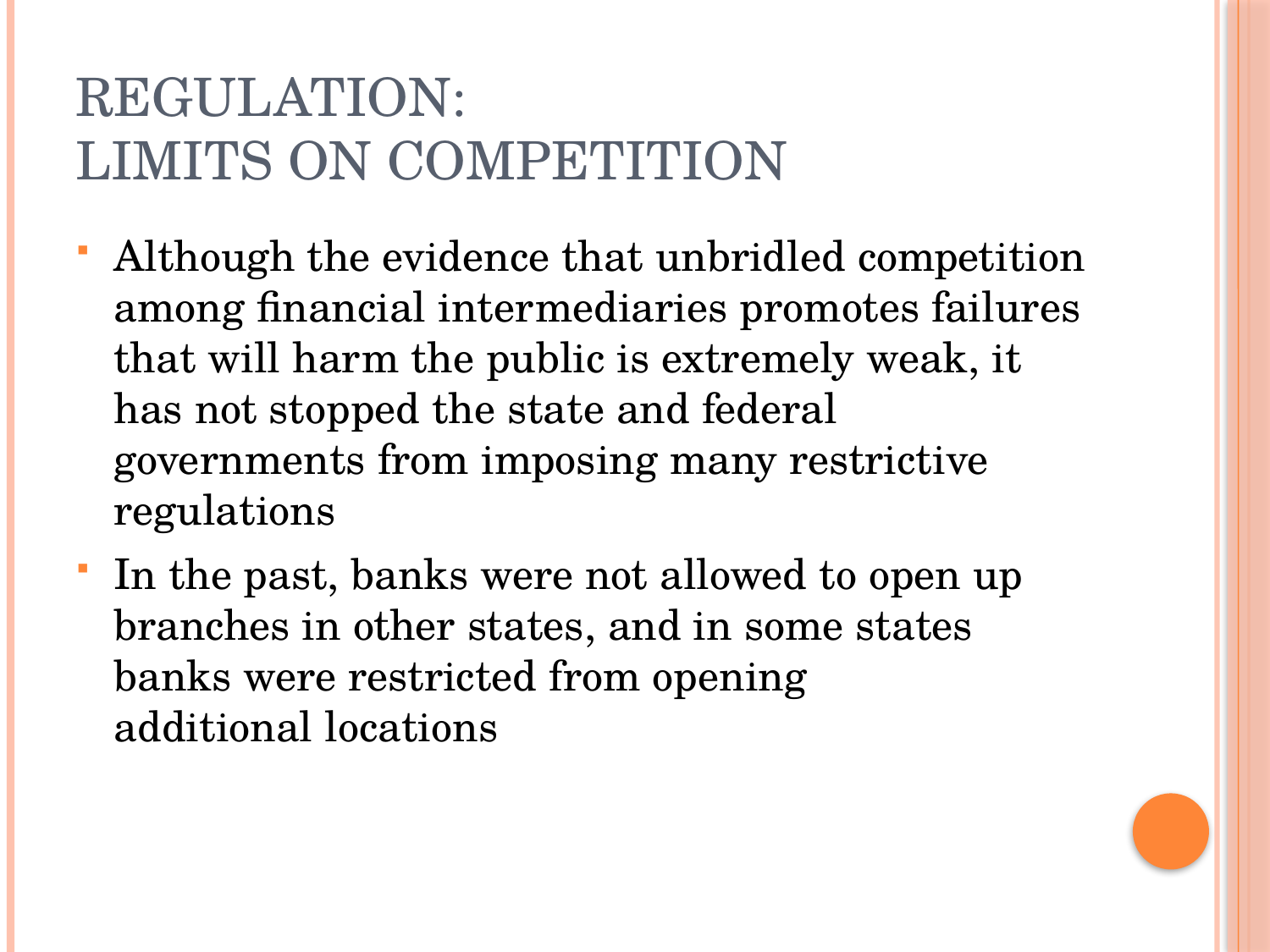

# Regulation: Limits on Competition
Although the evidence that unbridled competition among financial intermediaries promotes failures that will harm the public is extremely weak, it has not stopped the state and federal governments from imposing many restrictive regulations
In the past, banks were not allowed to open up branches in other states, and in some states banks were restricted from opening
additional locations